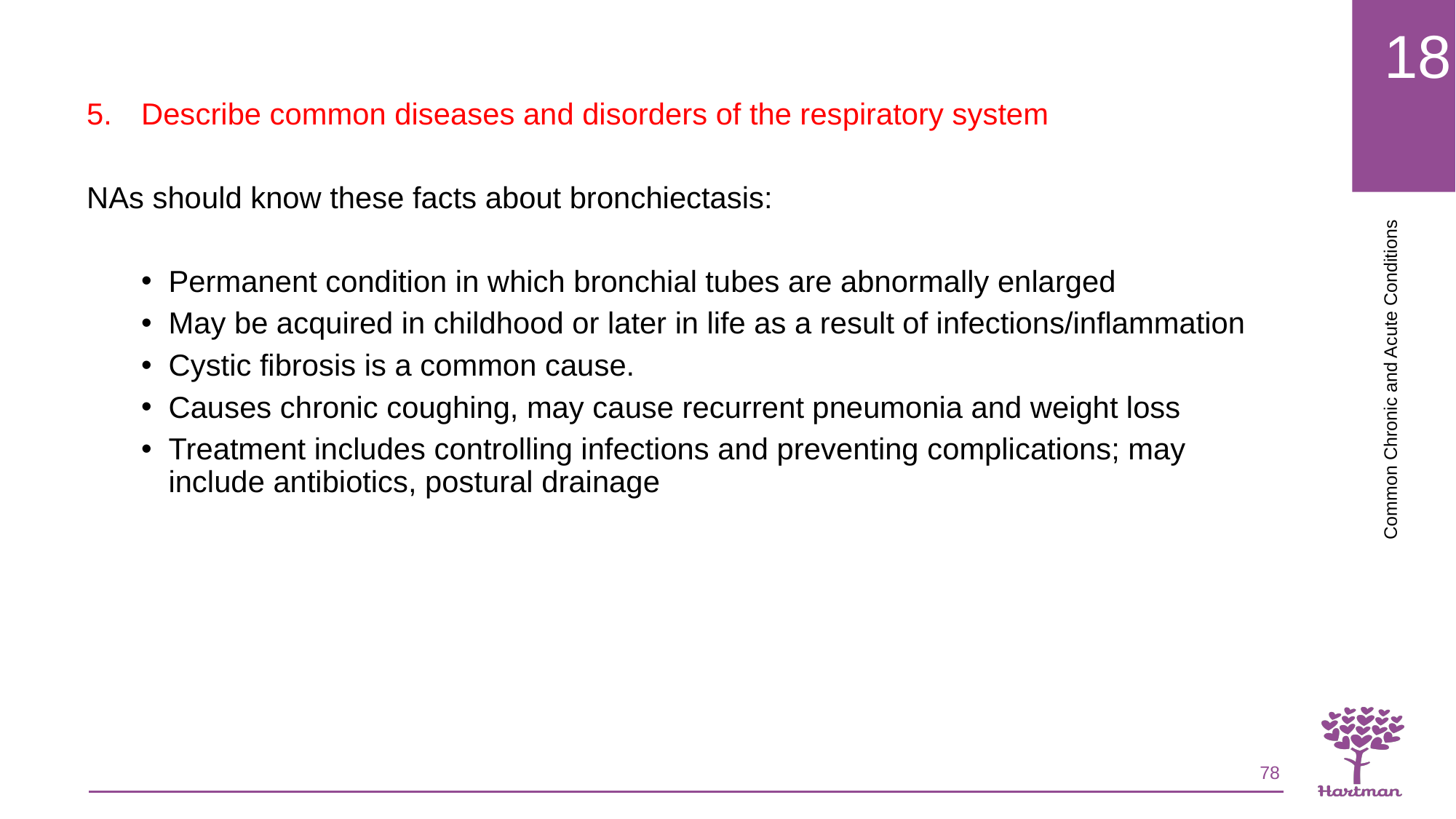

Describe common diseases and disorders of the respiratory system

NAs should know these facts about bronchiectasis:

Permanent condition in which bronchial tubes are abnormally enlarged
May be acquired in childhood or later in life as a result of infections/inflammation
Cystic fibrosis is a common cause.
Causes chronic coughing, may cause recurrent pneumonia and weight loss
Treatment includes controlling infections and preventing complications; may include antibiotics, postural drainage

78